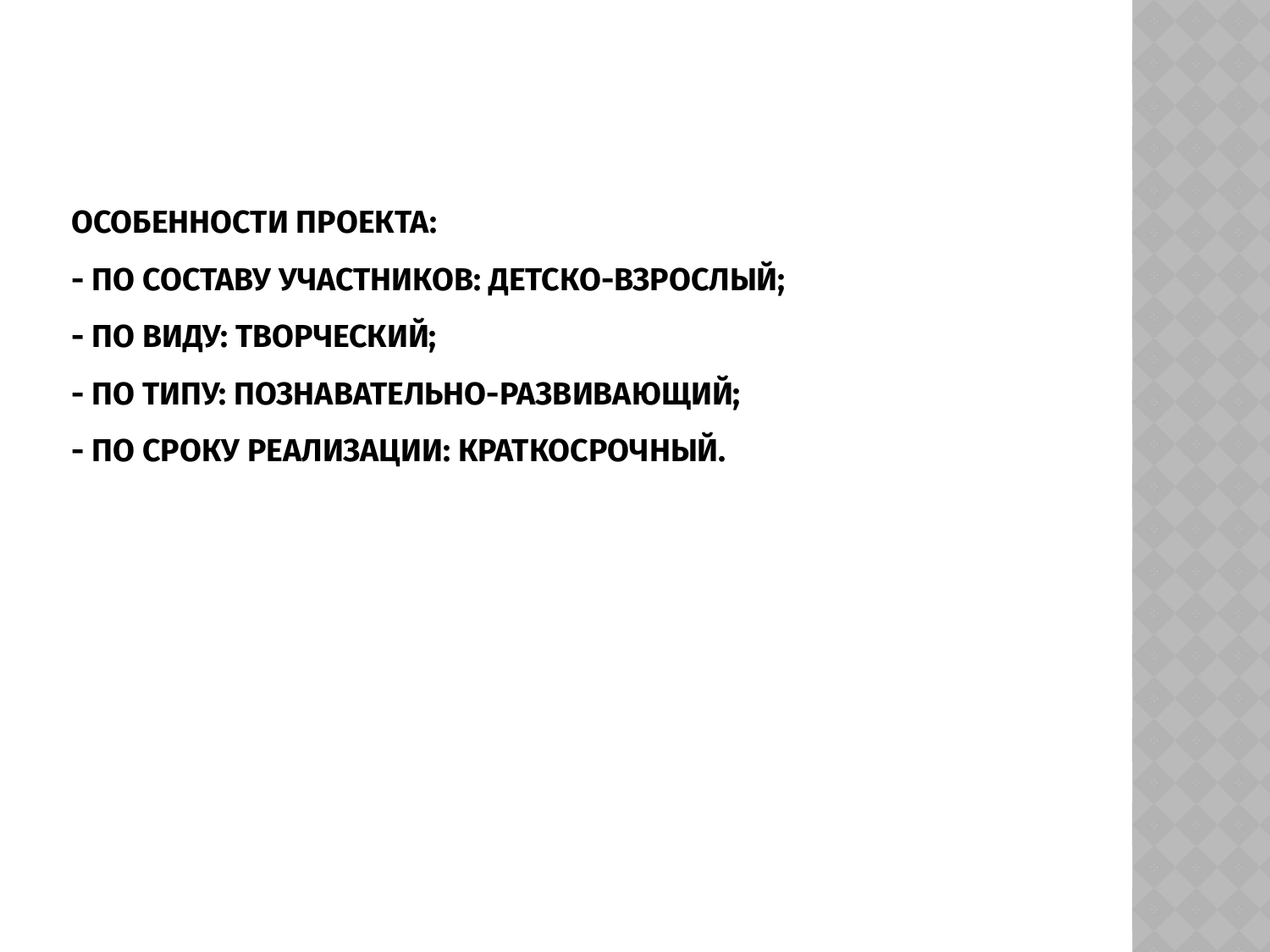

# ОСОБЕННОСТИ ПРОЕКТА: - по составу участников: детско-взрослый; - по виду: творческий; - по типу: познавательно-развивающий; - по сроку реализации: краткосрочный.